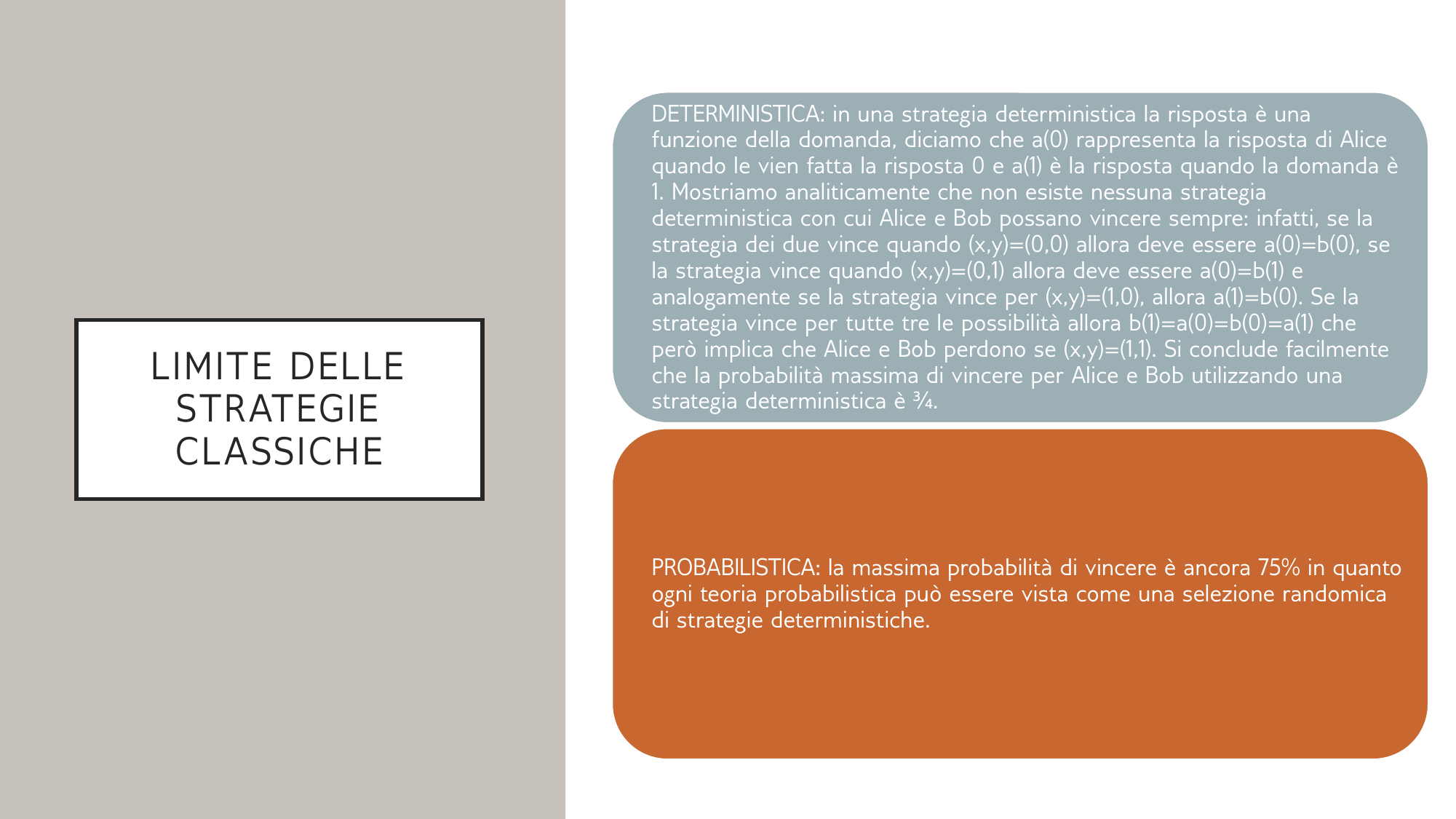

DETERMINISTICA: in una strategia deterministica la risposta è una funzione della domanda, diciamo che a(0) rappresenta la risposta di Alice quando le vien fatta la risposta 0 e a(1) è la risposta quando la domanda è 1. Mostriamo analiticamente che non esiste nessuna strategia deterministica con cui Alice e Bob possano vincere sempre: infatti, se la strategia dei due vince quando (x,y)=(0,0) allora deve essere a(0)=b(0), se la strategia vince quando (x,y)=(0,1) allora deve essere a(0)=b(1) e analogamente se la strategia vince per (x,y)=(1,0), allora a(1)=b(0). Se la strategia vince per tutte tre le possibilità allora b(1)=a(0)=b(0)=a(1) che però implica che Alice e Bob perdono se (x,y)=(1,1). Si conclude facilmente che la probabilità massima di vincere per Alice e Bob utilizzando una strategia deterministica è ¾.
PROBABILISTICA: la massima probabilità di vincere è ancora 75% in quanto ogni teoria probabilistica può essere vista come una selezione randomica di strategie deterministiche.
# LIMITE delle strategie classiche